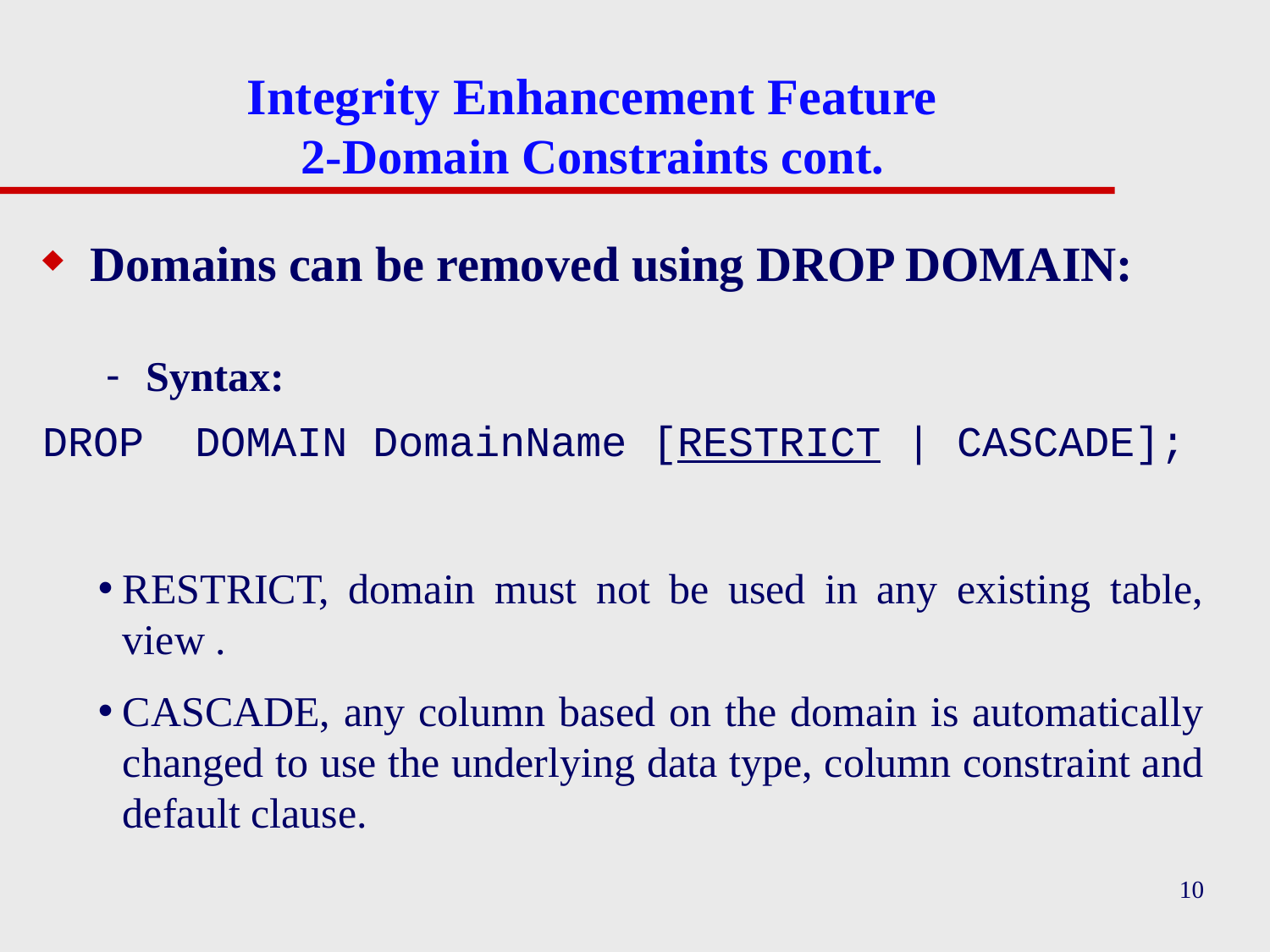

# Integrity Enhancement Feature 2-Domain Constraints cont.
Domains can be removed using DROP DOMAIN:

Syntax:
DROP  DOMAIN DomainName [RESTRICT | CASCADE];

RESTRICT, domain must not be used in any existing table, view .
CASCADE, any column based on the domain is automatically changed to use the underlying data type, column constraint and default clause.

10